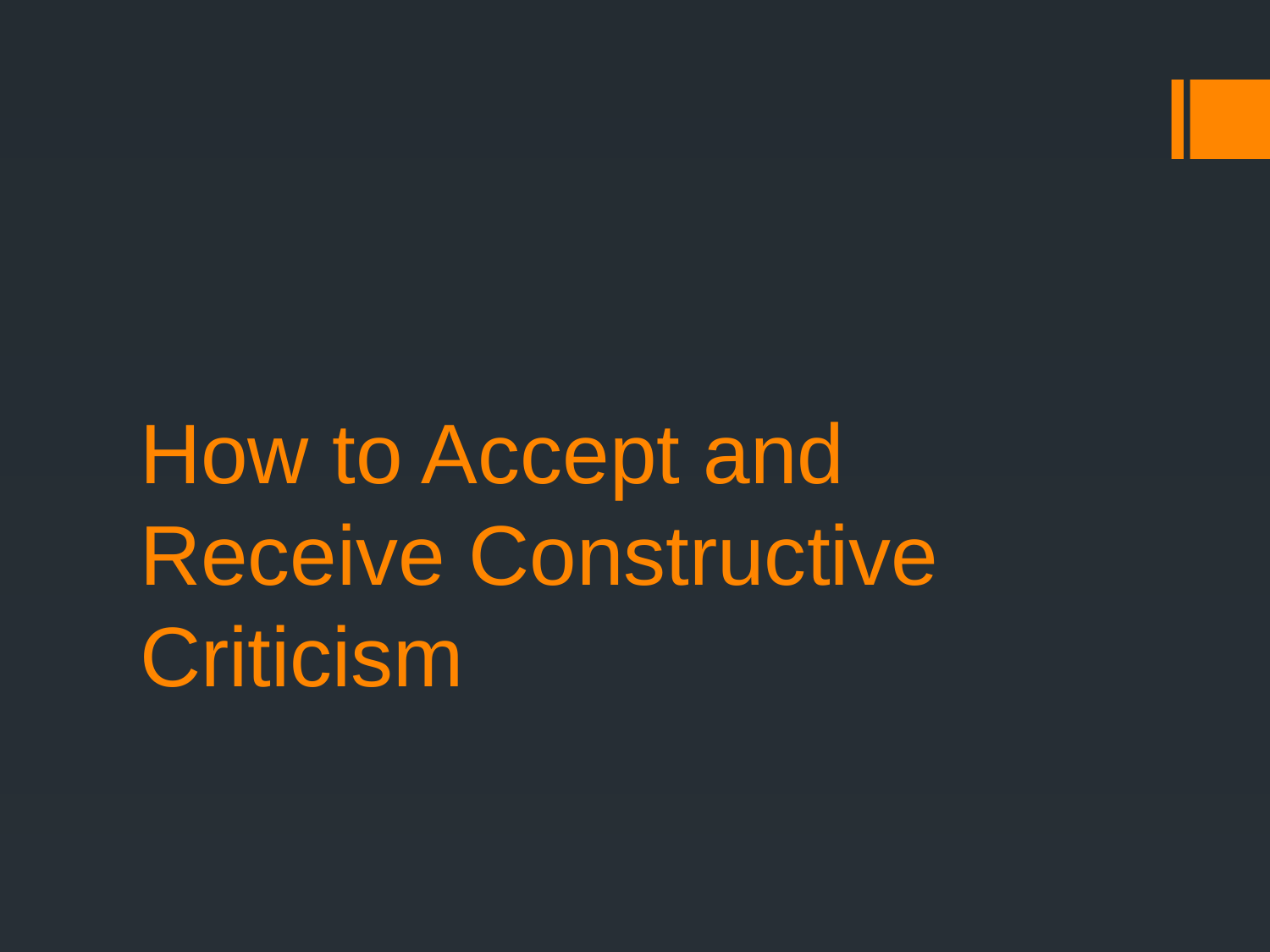

# How to Accept and Receive Constructive Criticism